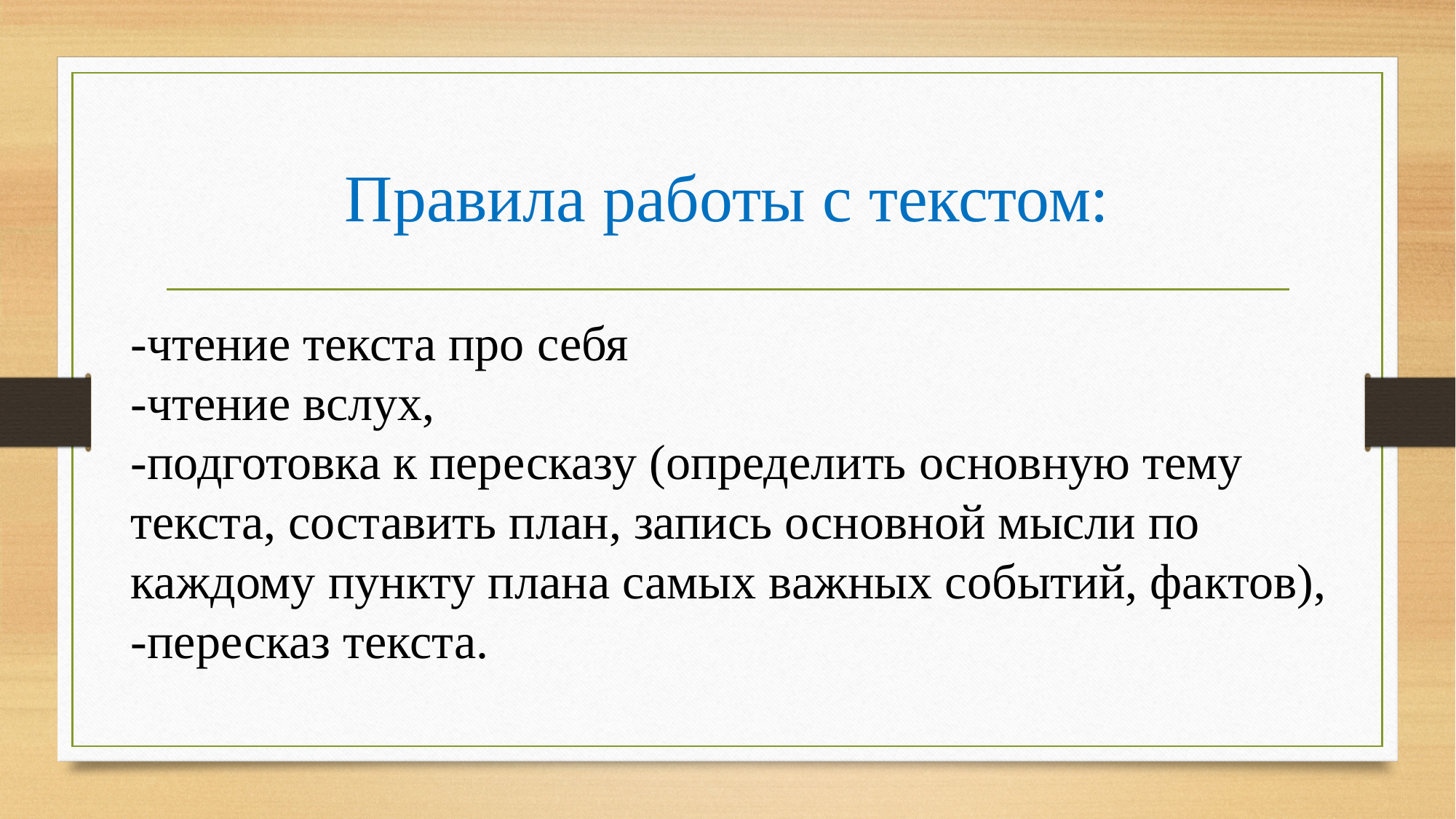

# Правила работы с текстом:
-чтение текста про себя
-чтение вслух,
-подготовка к пересказу (определить основную тему текста, составить план, запись основной мысли по каждому пункту плана самых важных событий, фактов),
-пересказ текста.